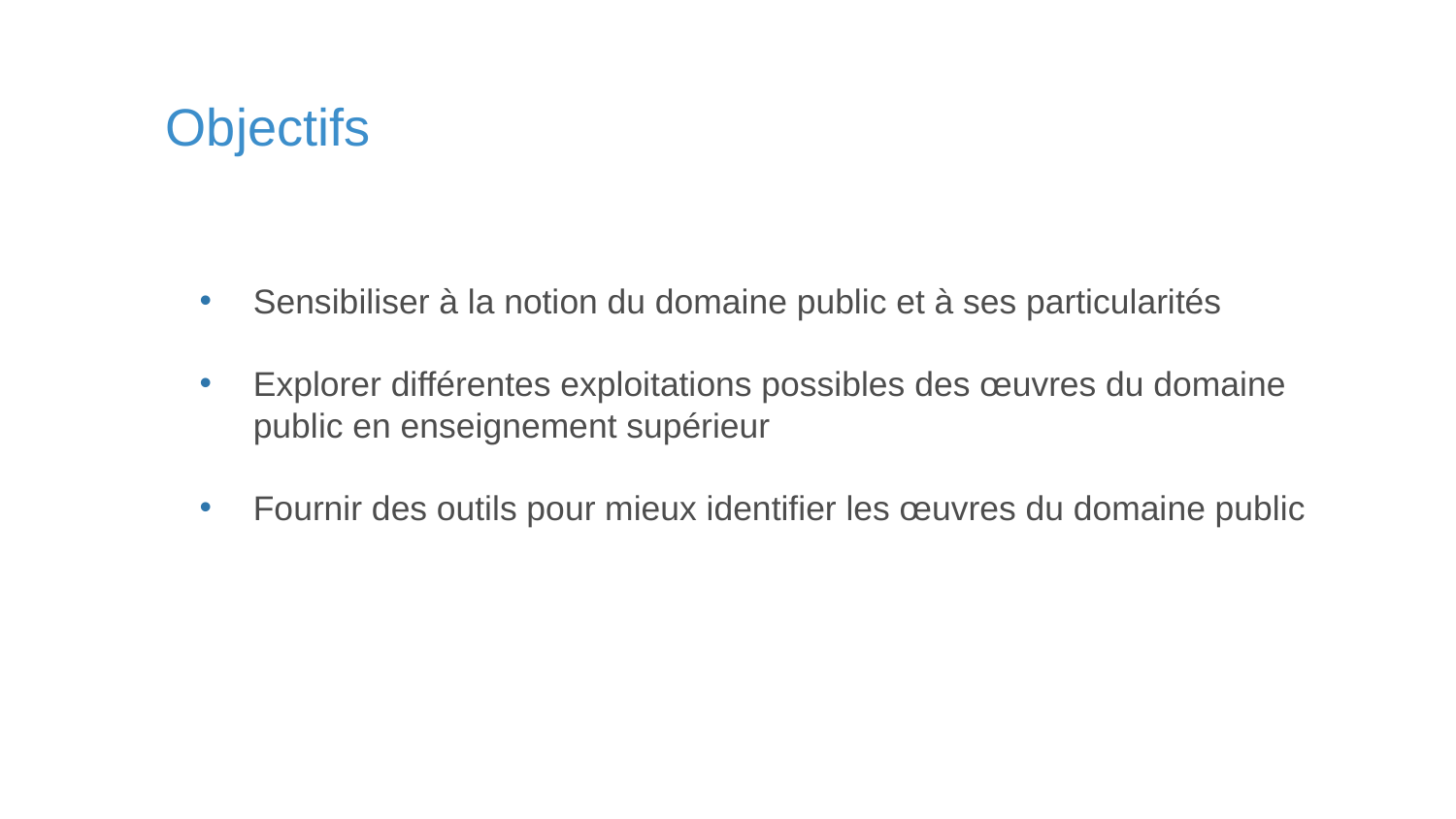

# Objectifs
Sensibiliser à la notion du domaine public et à ses particularités

Explorer différentes exploitations possibles des œuvres du domaine public en enseignement supérieur

Fournir des outils pour mieux identifier les œuvres du domaine public